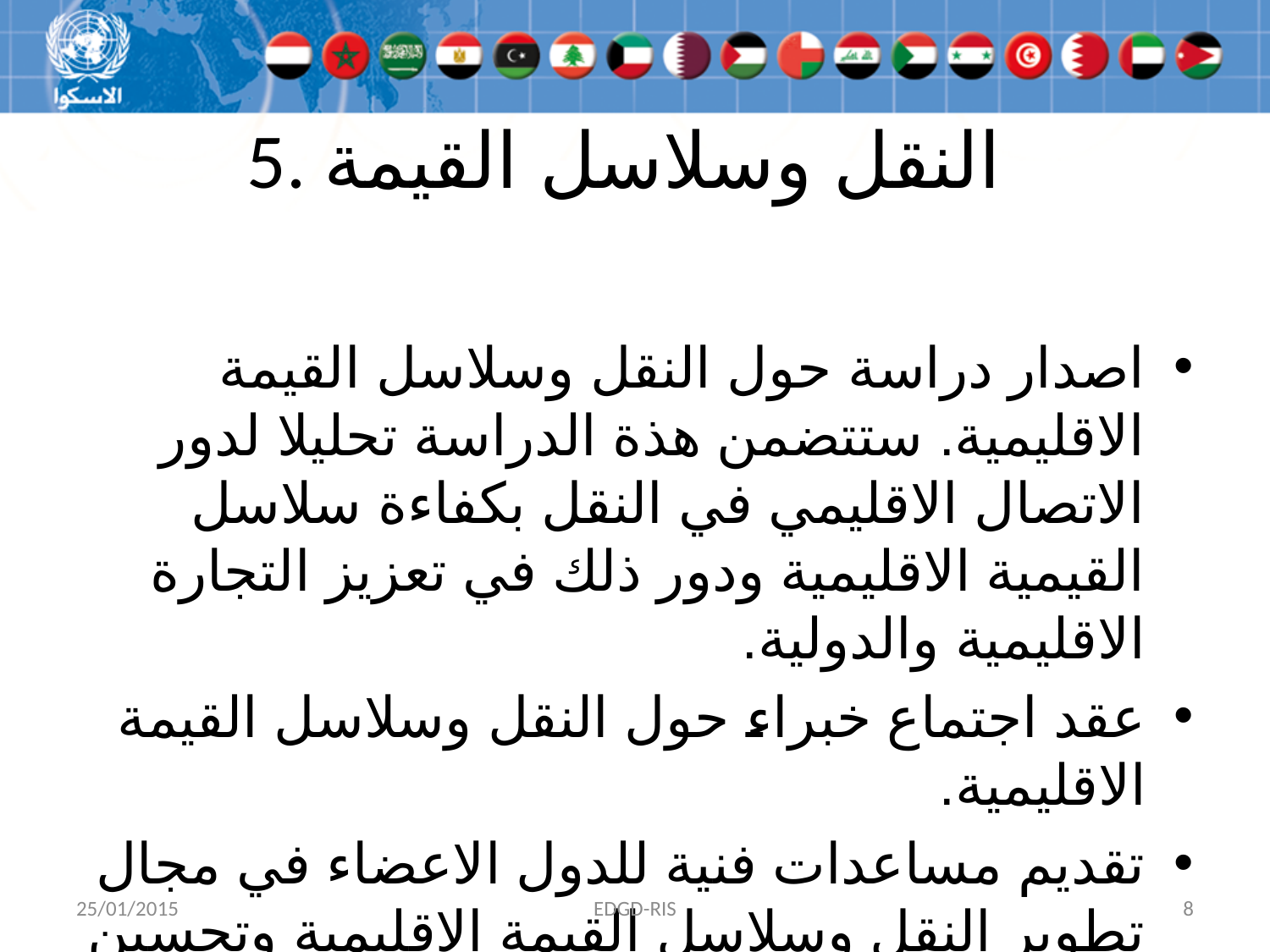

# 5. النقل وسلاسل القيمة

اصدار دراسة حول النقل وسلاسل القيمة الاقليمية. ستتضمن هذة الدراسة تحليلا لدور الاتصال الاقليمي في النقل بكفاءة سلاسل القيمية الاقليمية ودور ذلك في تعزيز التجارة الاقليمية والدولية.
عقد اجتماع خبراء حول النقل وسلاسل القيمة الاقليمية.
تقديم مساعدات فنية للدول الاعضاء في مجال تطوير النقل وسلاسل القيمة الاقليمية وتحسين ارتباطهما.

25/01/2015

EDGD-RIS

8